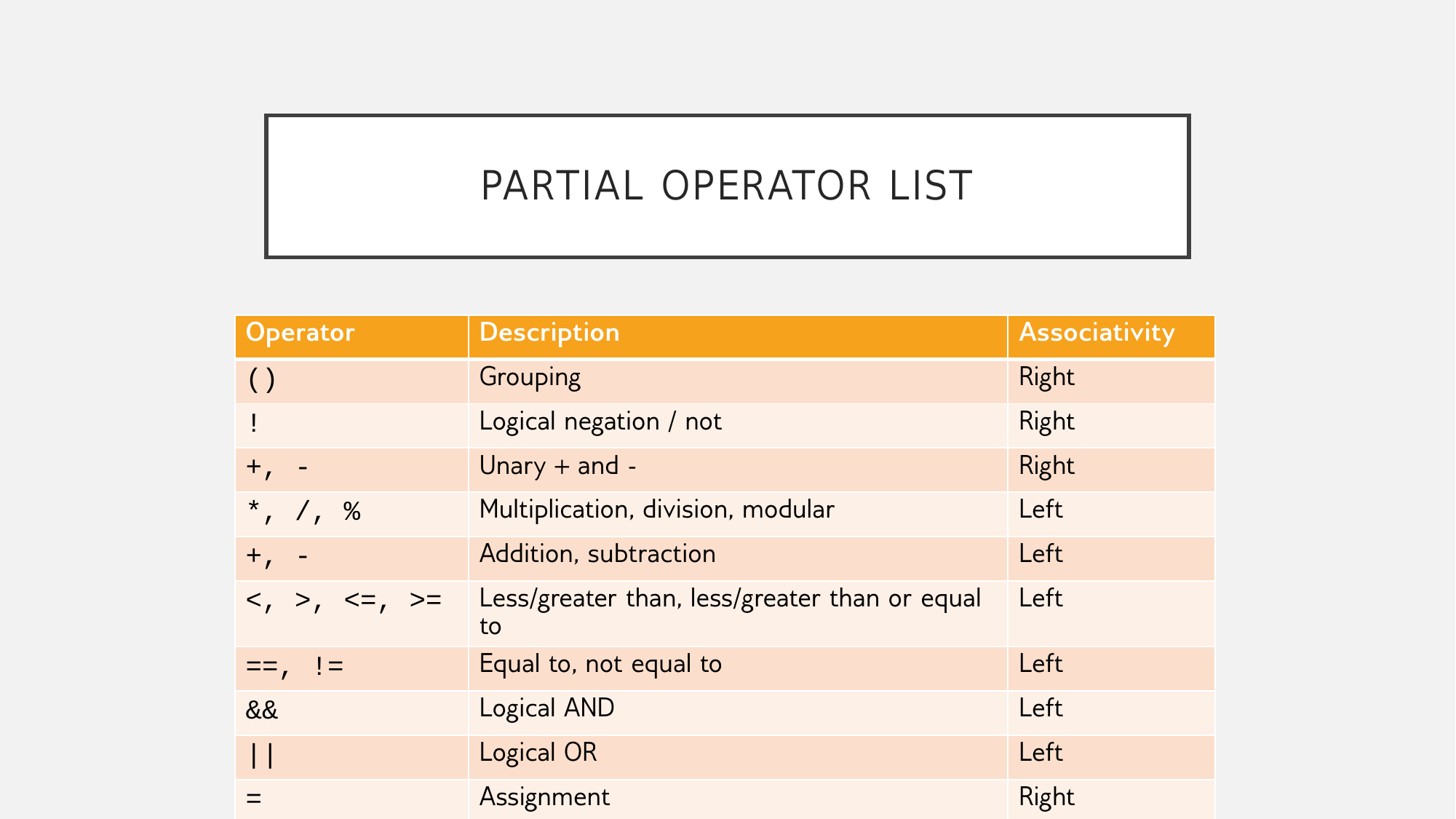

# Partial Operator List
| Operator | Description | Associativity |
| --- | --- | --- |
| () | Grouping | Right |
| ! | Logical negation / not | Right |
| +, - | Unary + and - | Right |
| \*, /, % | Multiplication, division, modular | Left |
| +, - | Addition, subtraction | Left |
| <, >, <=, >= | Less/greater than, less/greater than or equal to | Left |
| ==, != | Equal to, not equal to | Left |
| && | Logical AND | Left |
| || | Logical OR | Left |
| = | Assignment | Right |